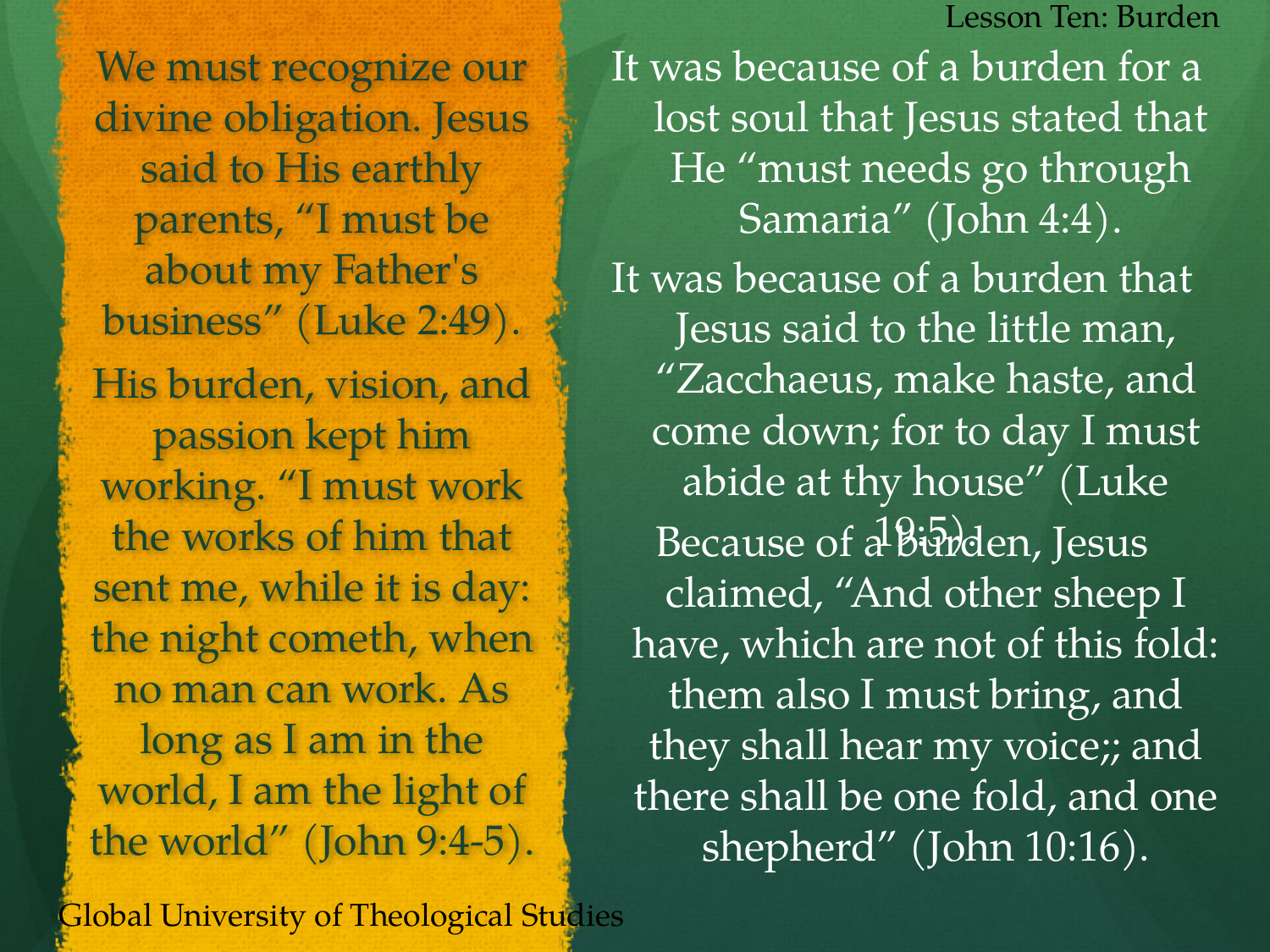

Lesson Ten: Burden

We must recognize our divine obligation. Jesus said to His earthly parents, “I must be about my Father's business” (Luke 2:49).
It was because of a burden for a lost soul that Jesus stated that He “must needs go through Samaria” (John 4:4).
It was because of a burden that Jesus said to the little man, “Zacchaeus, make haste, and come down; for to day I must abide at thy house” (Luke 19:5).
His burden, vision, and passion kept him working. “I must work the works of him that sent me, while it is day: the night cometh, when no man can work. As long as I am in the world, I am the light of the world” (John 9:4-5).
Because of a burden, Jesus claimed, “And other sheep I have, which are not of this fold: them also I must bring, and they shall hear my voice;; and there shall be one fold, and one shepherd” (John 10:16).
Global University of Theological Studies